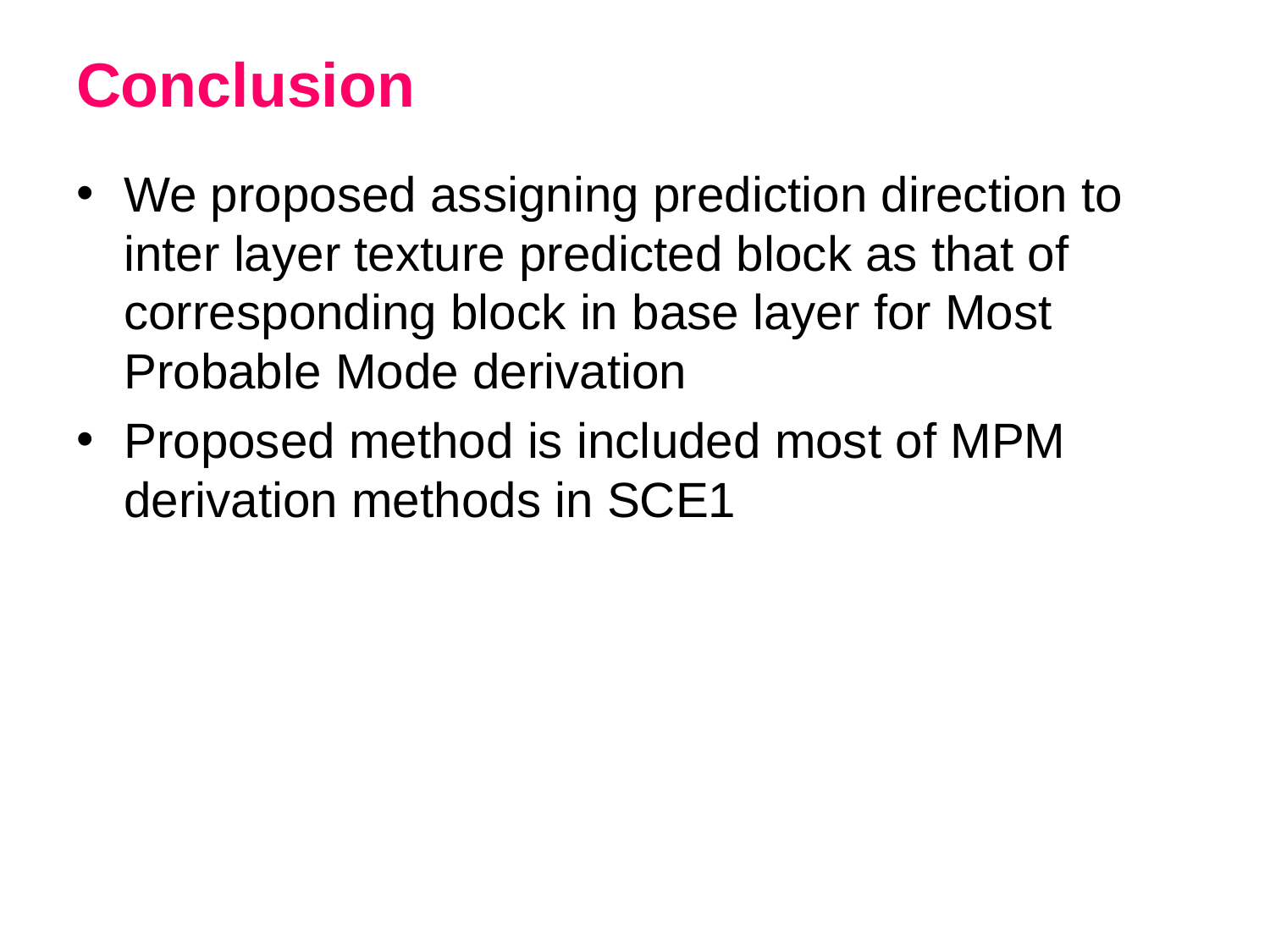

# Conclusion
We proposed assigning prediction direction to inter layer texture predicted block as that of corresponding block in base layer for Most Probable Mode derivation
Proposed method is included most of MPM derivation methods in SCE1